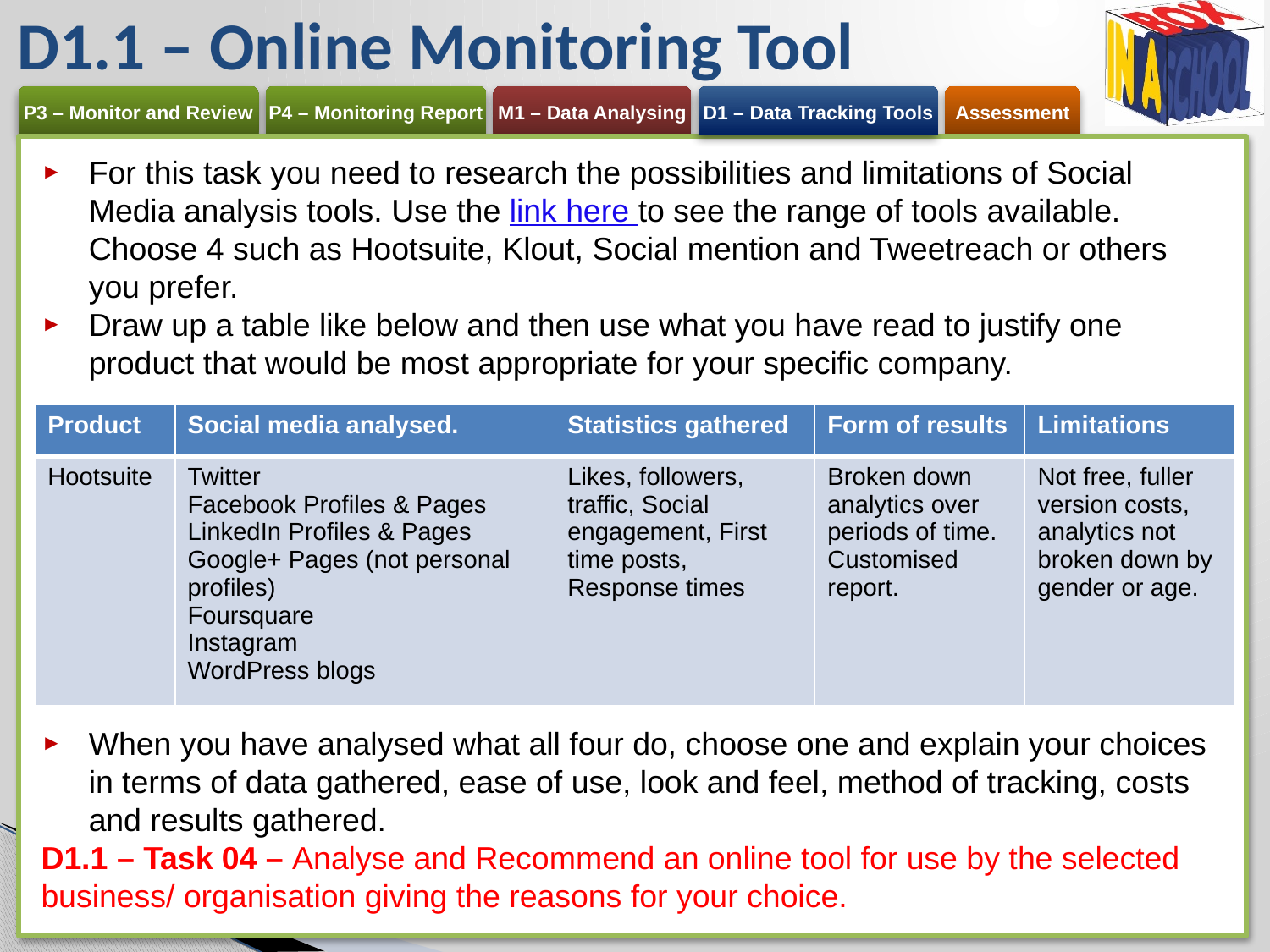

# D1.1 – Online Monitoring Tool
For this task you need to research the possibilities and limitations of Social Media analysis tools. Use the link here to see the range of tools available. Choose 4 such as Hootsuite, Klout, Social mention and Tweetreach or others you prefer.
Draw up a table like below and then use what you have read to justify one product that would be most appropriate for your specific company.

When you have analysed what all four do, choose one and explain your choices in terms of data gathered, ease of use, look and feel, method of tracking, costs and results gathered.
D1.1 – Task 04 – Analyse and Recommend an online tool for use by the selected business/ organisation giving the reasons for your choice.
| Product | Social media analysed. | Statistics gathered | Form of results | Limitations |
| --- | --- | --- | --- | --- |
| Hootsuite | Twitter Facebook Profiles & Pages LinkedIn Profiles & Pages Google+ Pages (not personal profiles) Foursquare Instagram WordPress blogs | Likes, followers, traffic, Social engagement, First time posts, Response times | Broken down analytics over periods of time. Customised report. | Not free, fuller version costs, analytics not broken down by gender or age. |